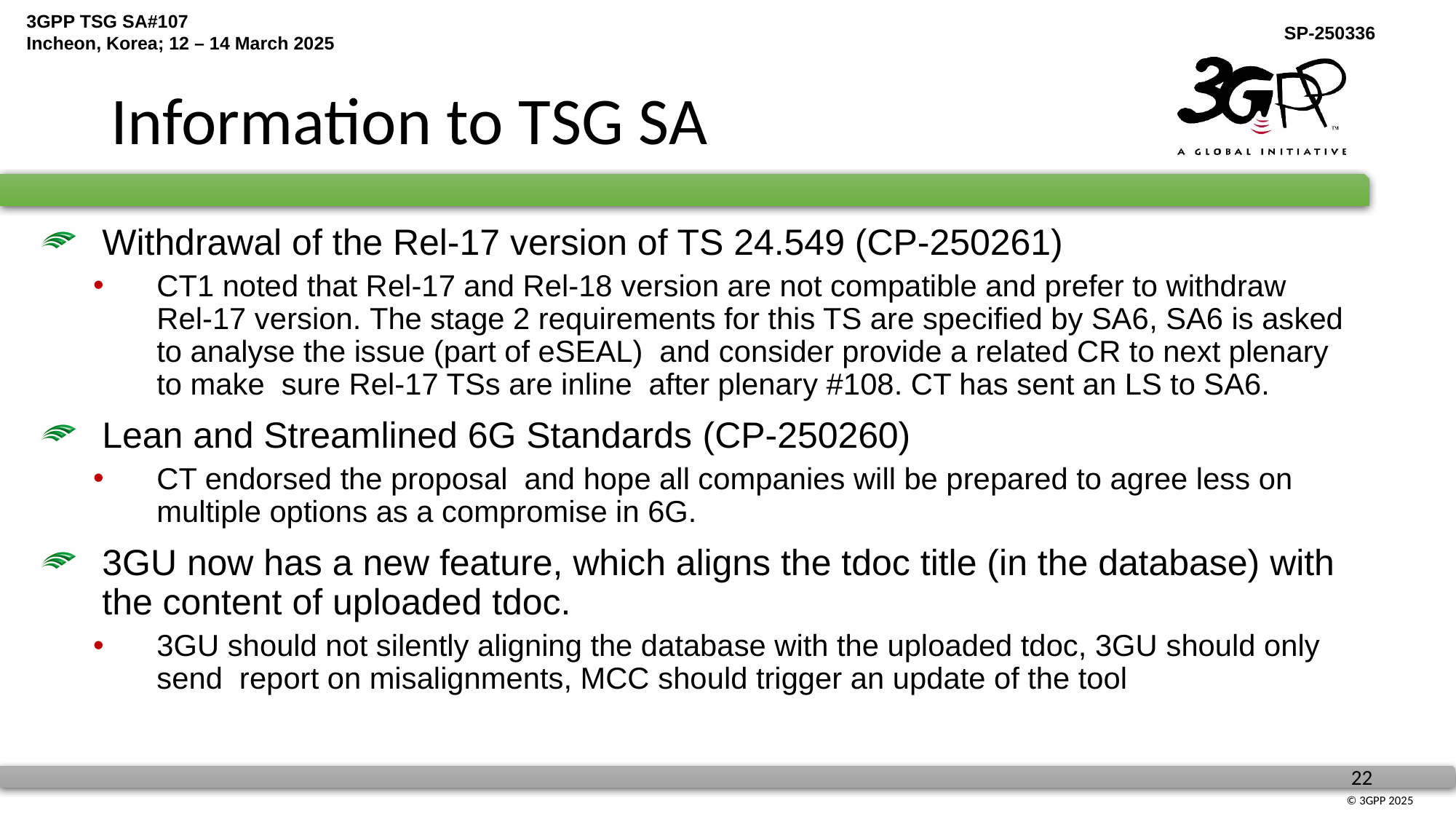

# Information to TSG SA
Withdrawal of the Rel-17 version of TS 24.549 (CP-250261)
CT1 noted that Rel-17 and Rel-18 version are not compatible and prefer to withdraw Rel-17 version. The stage 2 requirements for this TS are specified by SA6, SA6 is asked to analyse the issue (part of eSEAL)  and consider provide a related CR to next plenary to make  sure Rel-17 TSs are inline  after plenary #108. CT has sent an LS to SA6.
Lean and Streamlined 6G Standards (CP-250260)
CT endorsed the proposal  and hope all companies will be prepared to agree less on multiple options as a compromise in 6G.
3GU now has a new feature, which aligns the tdoc title (in the database) with the content of uploaded tdoc.
3GU should not silently aligning the database with the uploaded tdoc, 3GU should only send  report on misalignments, MCC should trigger an update of the tool